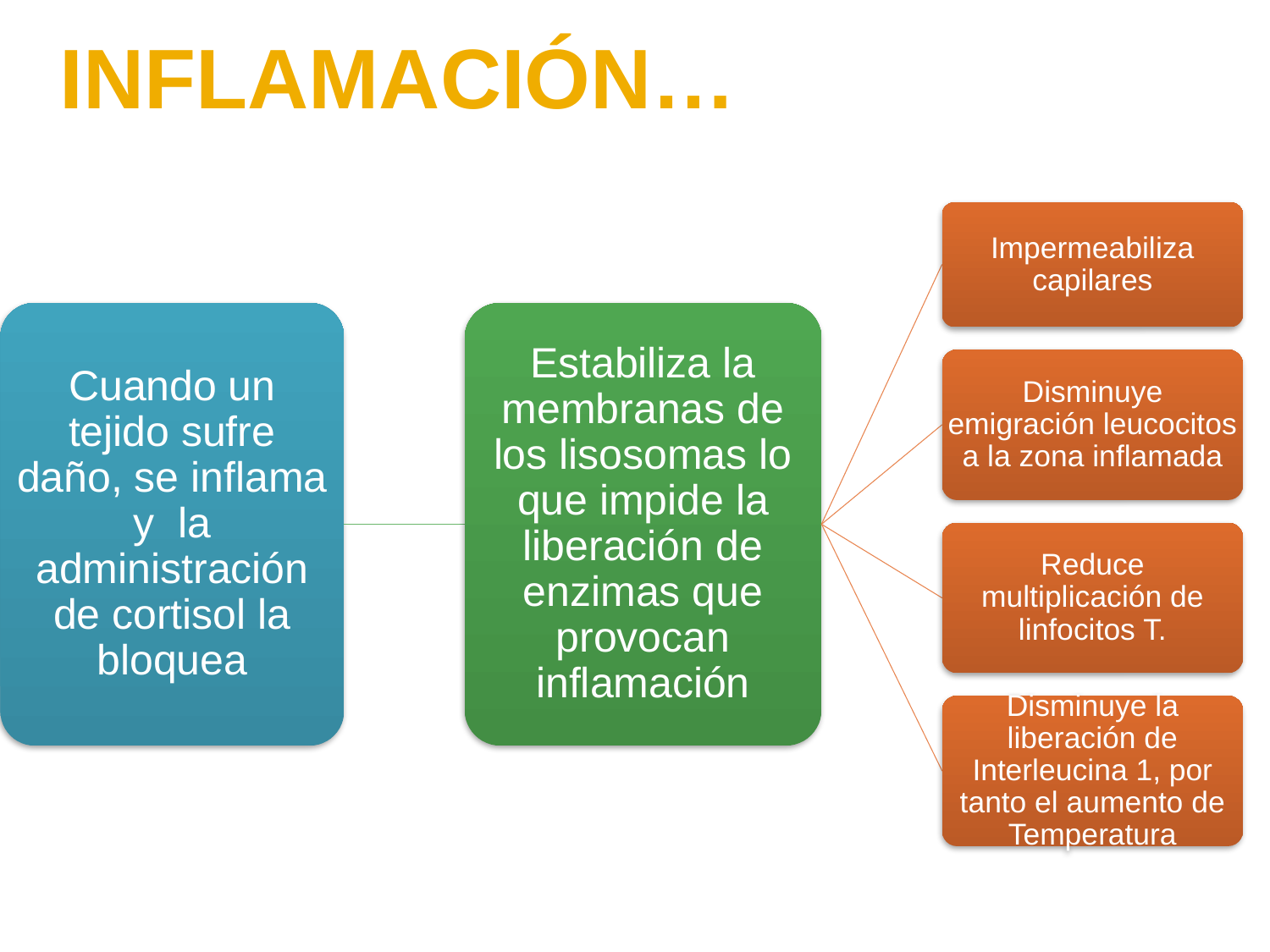

# Inflamación…
Cuando un tejido sufre daño, se inflama y  la administración de cortisol la bloquea

Estabiliza la membranas de los lisosomas lo que impide la liberación de enzimas que provocan inflamación

Impermeabiliza capilares

Disminuye emigración leucocitos a la zona inflamada

Reduce multiplicación de linfocitos T.

Disminuye la liberación de Interleucina 1, por tanto el aumento de Temperatura